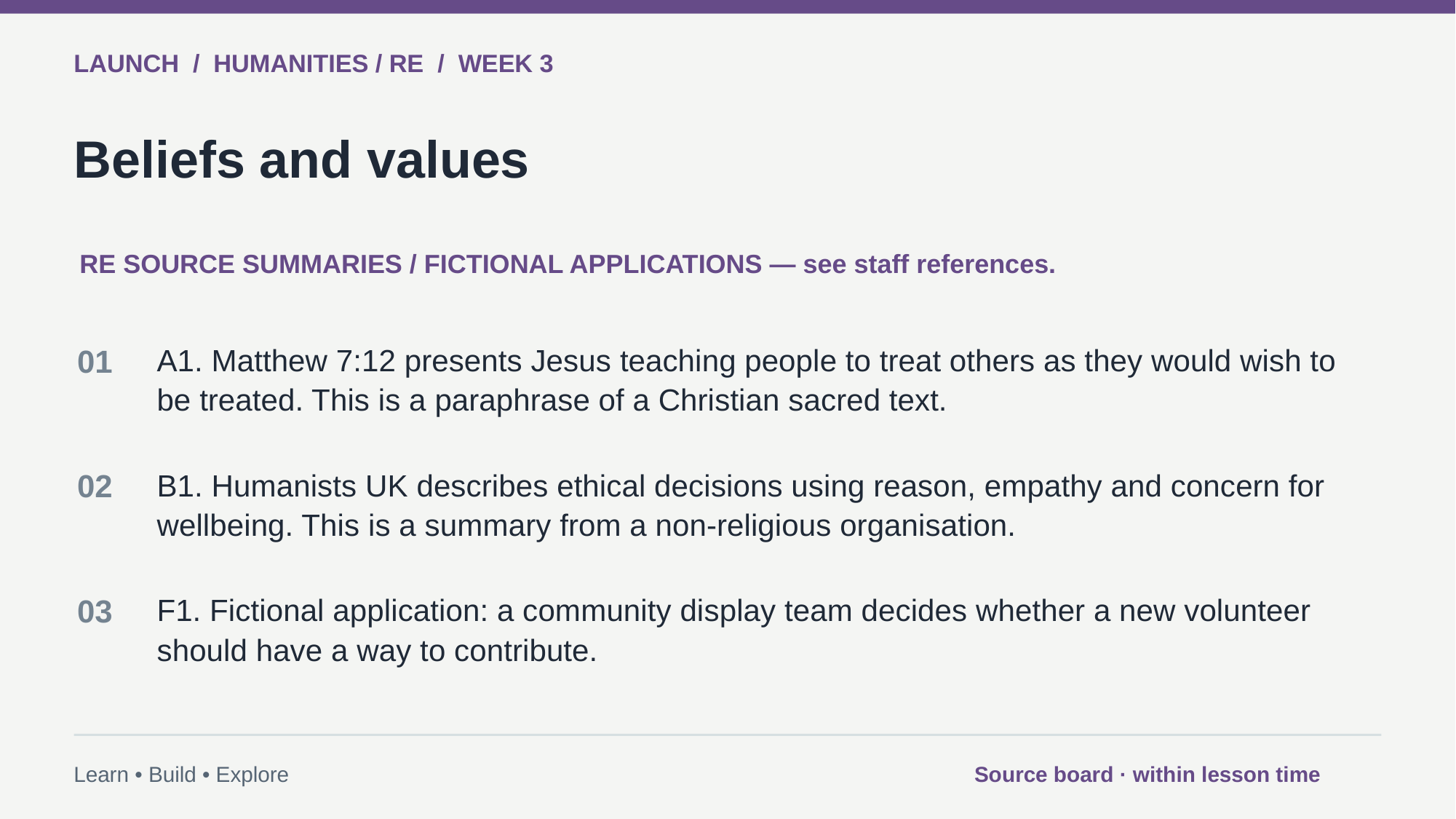

LAUNCH  /  HUMANITIES / RE  /  WEEK 3
Beliefs and values
RE SOURCE SUMMARIES / FICTIONAL APPLICATIONS — see staff references.
01
A1. Matthew 7:12 presents Jesus teaching people to treat others as they would wish to be treated. This is a paraphrase of a Christian sacred text.
02
B1. Humanists UK describes ethical decisions using reason, empathy and concern for wellbeing. This is a summary from a non-religious organisation.
03
F1. Fictional application: a community display team decides whether a new volunteer should have a way to contribute.

Learn • Build • Explore
Source board · within lesson time